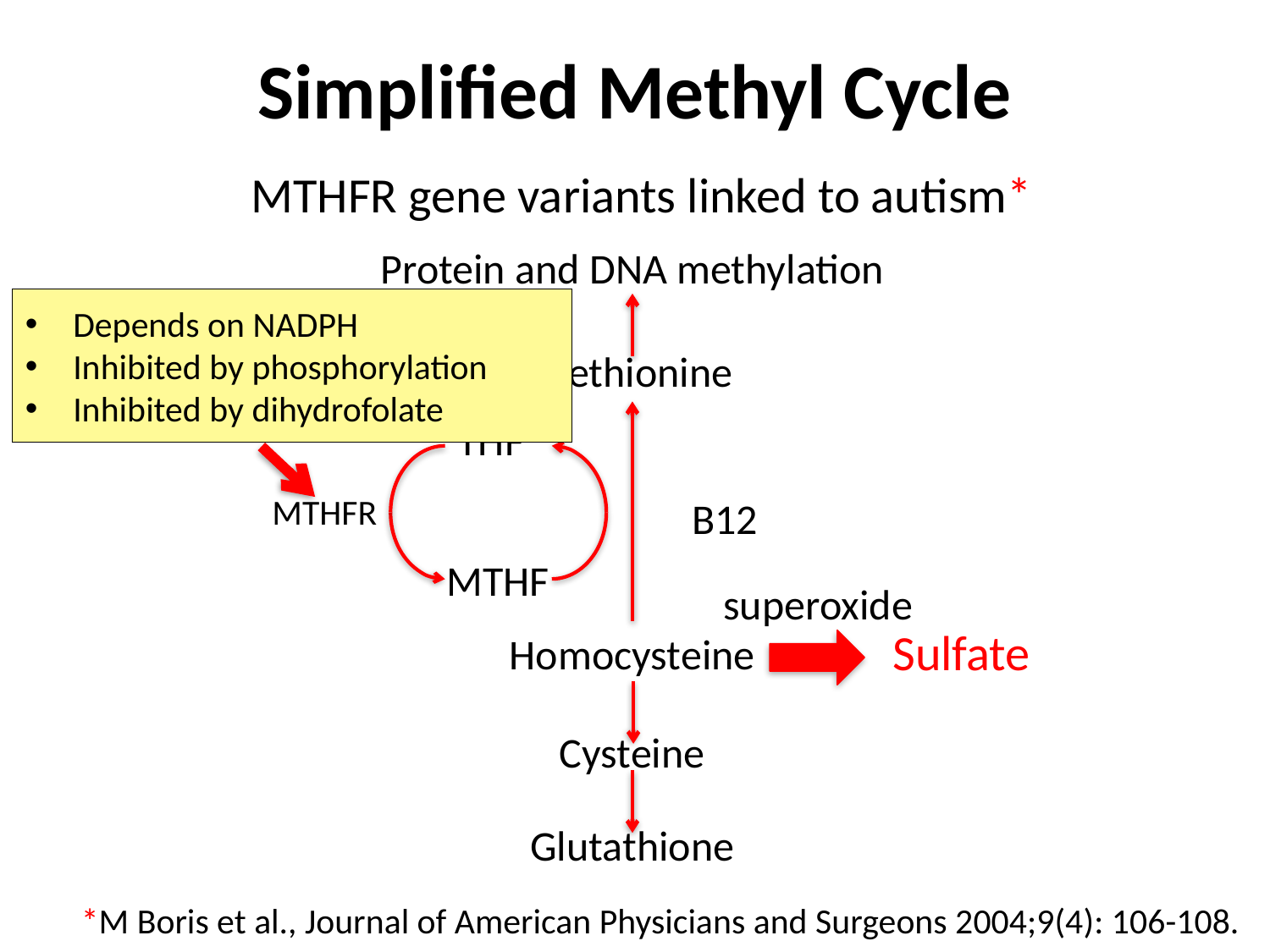

# Simplified Methyl Cycle
 MTHFR gene variants linked to autism*
Protein and DNA methylation
Depends on NADPH
Inhibited by phosphorylation
Inhibited by dihydrofolate
Methionine
THF

MTHFR
B12
MTHF
superoxide
Sulfate
Homocysteine

Cysteine
Glutathione
*M Boris et al., Journal of American Physicians and Surgeons 2004;9(4): 106-108.